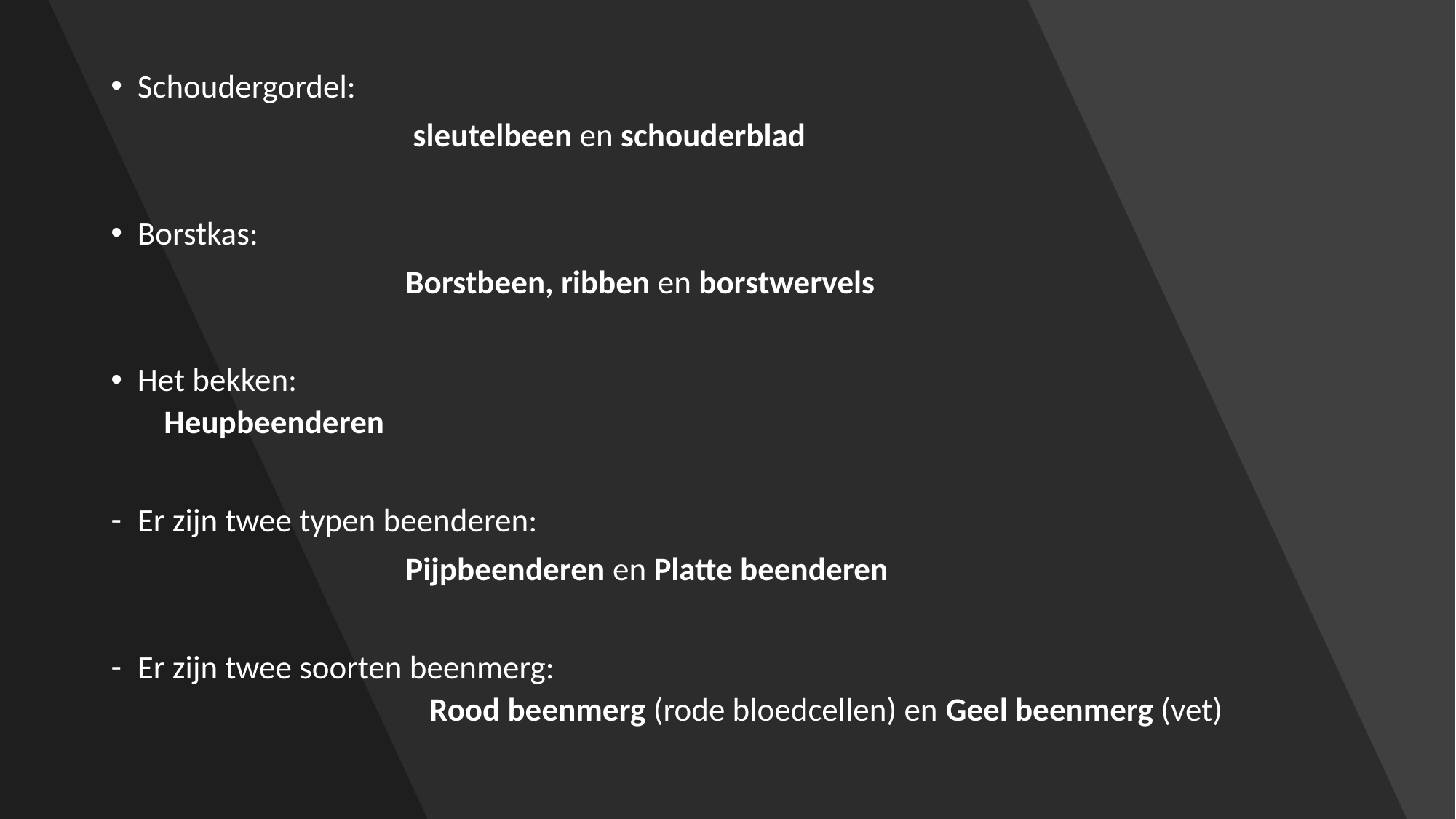

Schoudergordel:
			 sleutelbeen en schouderblad

Borstkas:
			Borstbeen, ribben en borstwervels

Het bekken:
			Heupbeenderen

Er zijn twee typen beenderen:
			Pijpbeenderen en Platte beenderen

Er zijn twee soorten beenmerg:
Rood beenmerg (rode bloedcellen) en Geel beenmerg (vet)